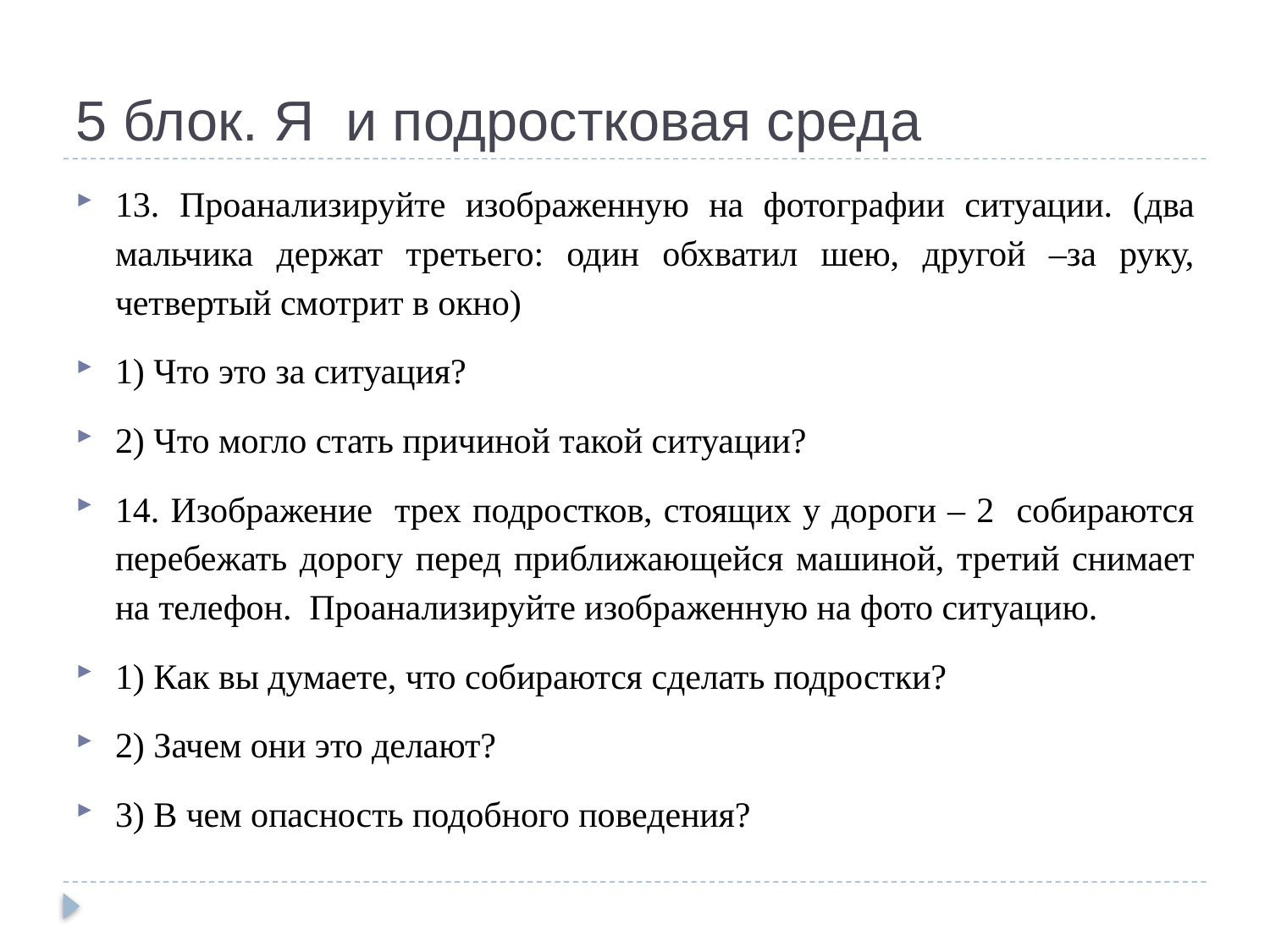

# 5 блок. Я  и подростковая среда
13. Проанализируйте изображенную на фотографии ситуации. (два мальчика держат третьего: один обхватил шею, другой –за руку, четвертый смотрит в окно)
1) Что это за ситуация?
2) Что могло стать причиной такой ситуации?
14. Изображение  трех подростков, стоящих у дороги – 2  собираются перебежать дорогу перед приближающейся машиной, третий снимает на телефон.  Проанализируйте изображенную на фото ситуацию.
1) Как вы думаете, что собираются сделать подростки?
2) Зачем они это делают?
3) В чем опасность подобного поведения?